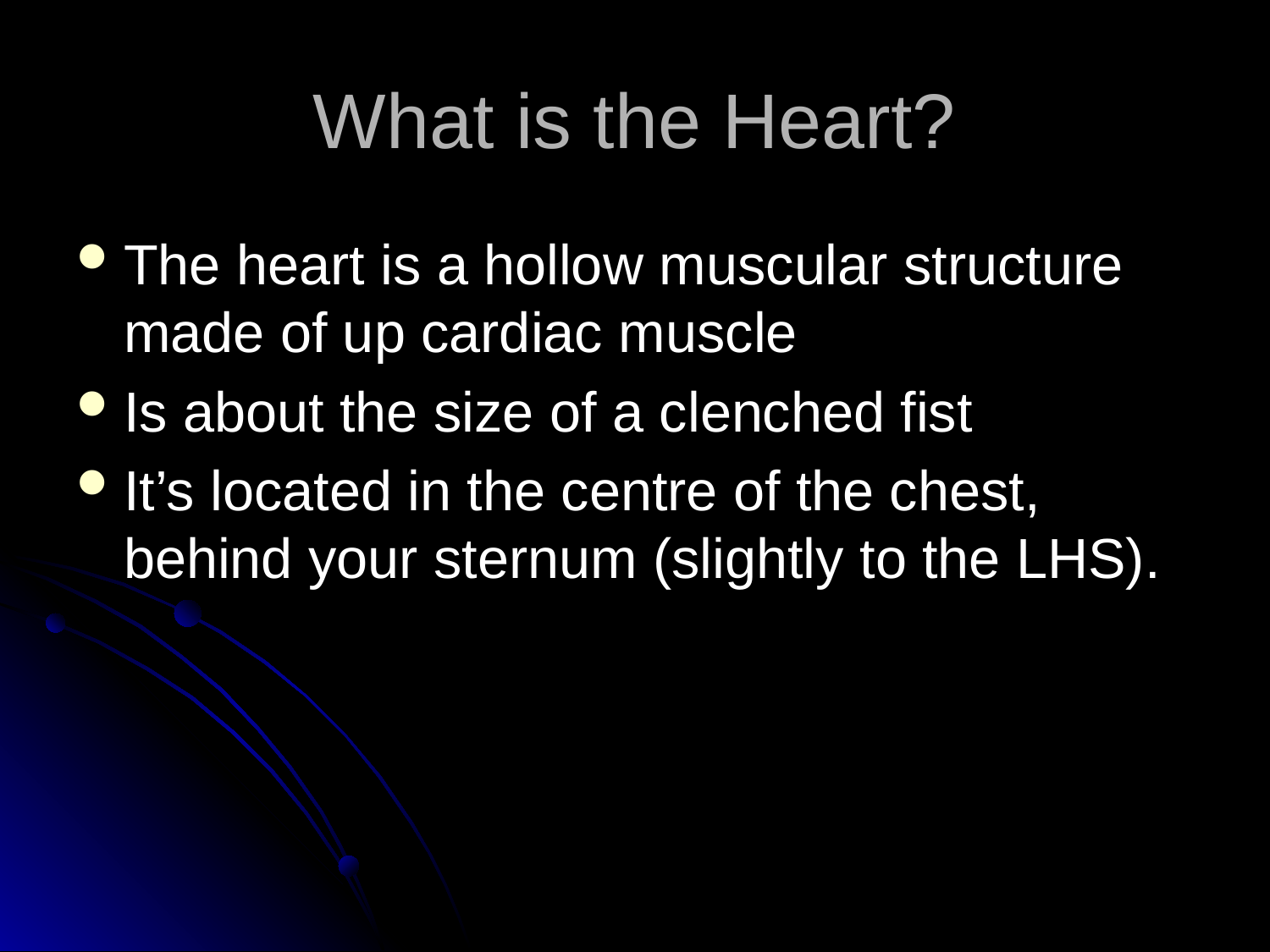

# What is the Heart?
The heart is a hollow muscular structure made of up cardiac muscle
Is about the size of a clenched fist
It’s located in the centre of the chest, behind your sternum (slightly to the LHS).